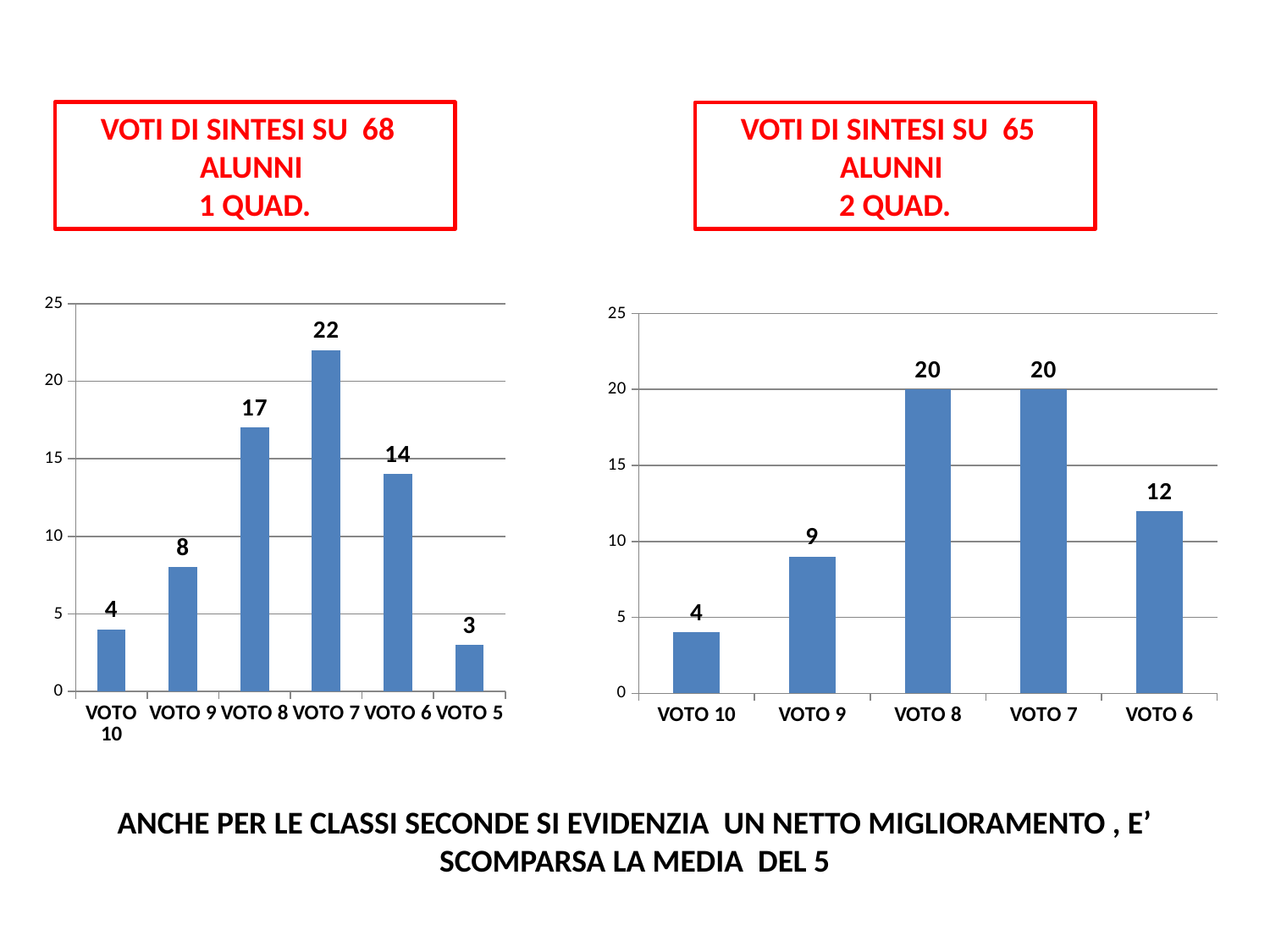

VOTI DI SINTESI SU  68   ALUNNI
1 QUAD.
VOTI DI SINTESI SU  65   ALUNNI
2 QUAD.

### Chart

| Category |  |
|---|---|
| VOTO 10 | 4.0 |
| VOTO 9 | 8.0 |
| VOTO 8 | 17.0 |
| VOTO 7 | 22.0 |
| VOTO 6 | 14.0 |
| VOTO 5 | 3.0 |

### Chart

| Category |  |
|---|---|
| VOTO 10 | 4.0 |
| VOTO 9 | 9.0 |
| VOTO 8 | 20.0 |
| VOTO 7 | 20.0 |
| VOTO 6 | 12.0 |
ANCHE PER LE CLASSI SECONDE SI EVIDENZIA  UN NETTO MIGLIORAMENTO , E’ SCOMPARSA LA MEDIA  DEL 5